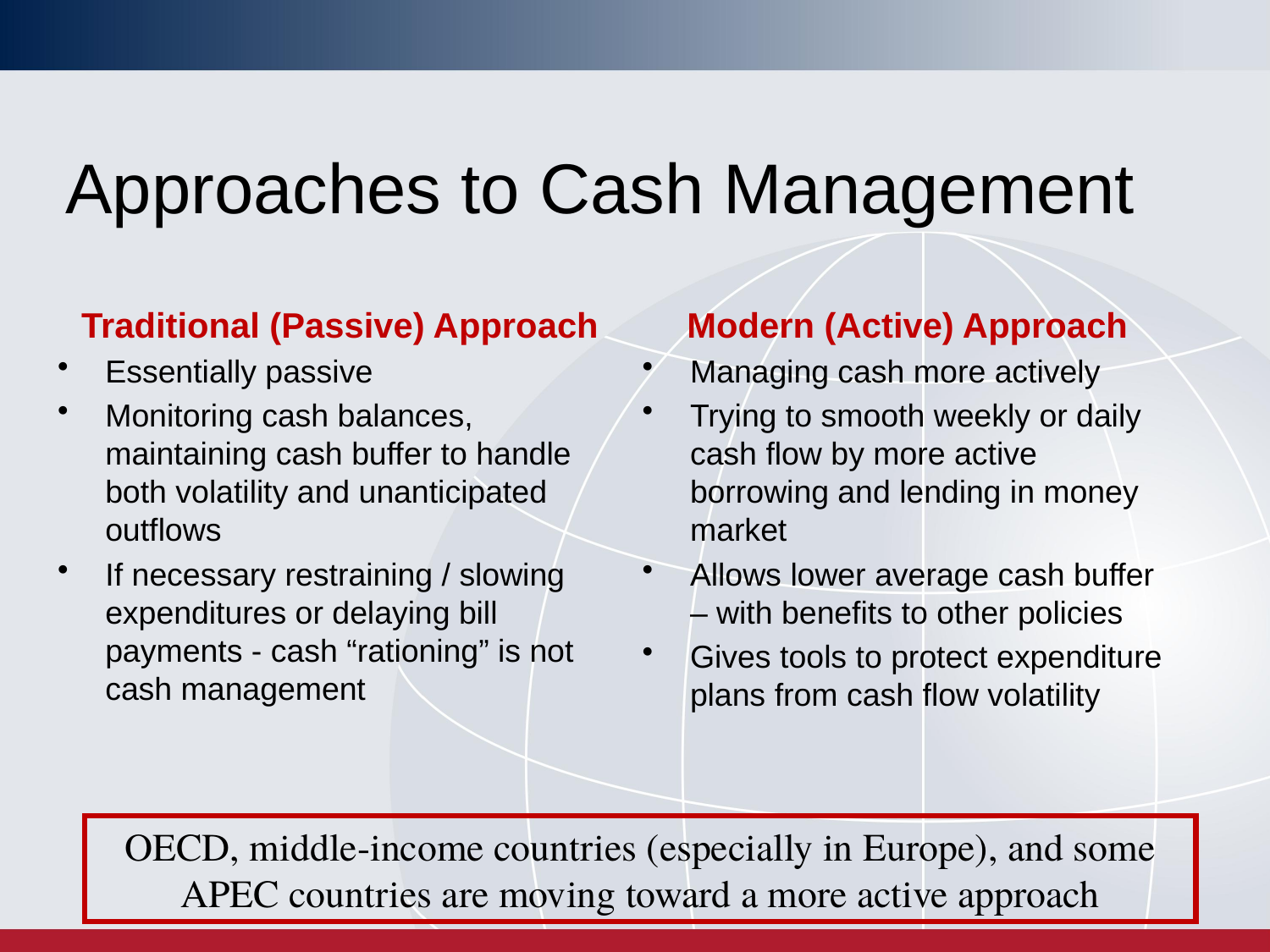

# Approaches to Cash Management
Traditional (Passive) Approach
Essentially passive
Monitoring cash balances, maintaining cash buffer to handle both volatility and unanticipated outflows
If necessary restraining / slowing expenditures or delaying bill payments - cash “rationing” is not cash management
Modern (Active) Approach
Managing cash more actively
Trying to smooth weekly or daily cash flow by more active borrowing and lending in money market
Allows lower average cash buffer – with benefits to other policies
Gives tools to protect expenditure plans from cash flow volatility
OECD, middle-income countries (especially in Europe), and some APEC countries are moving toward a more active approach